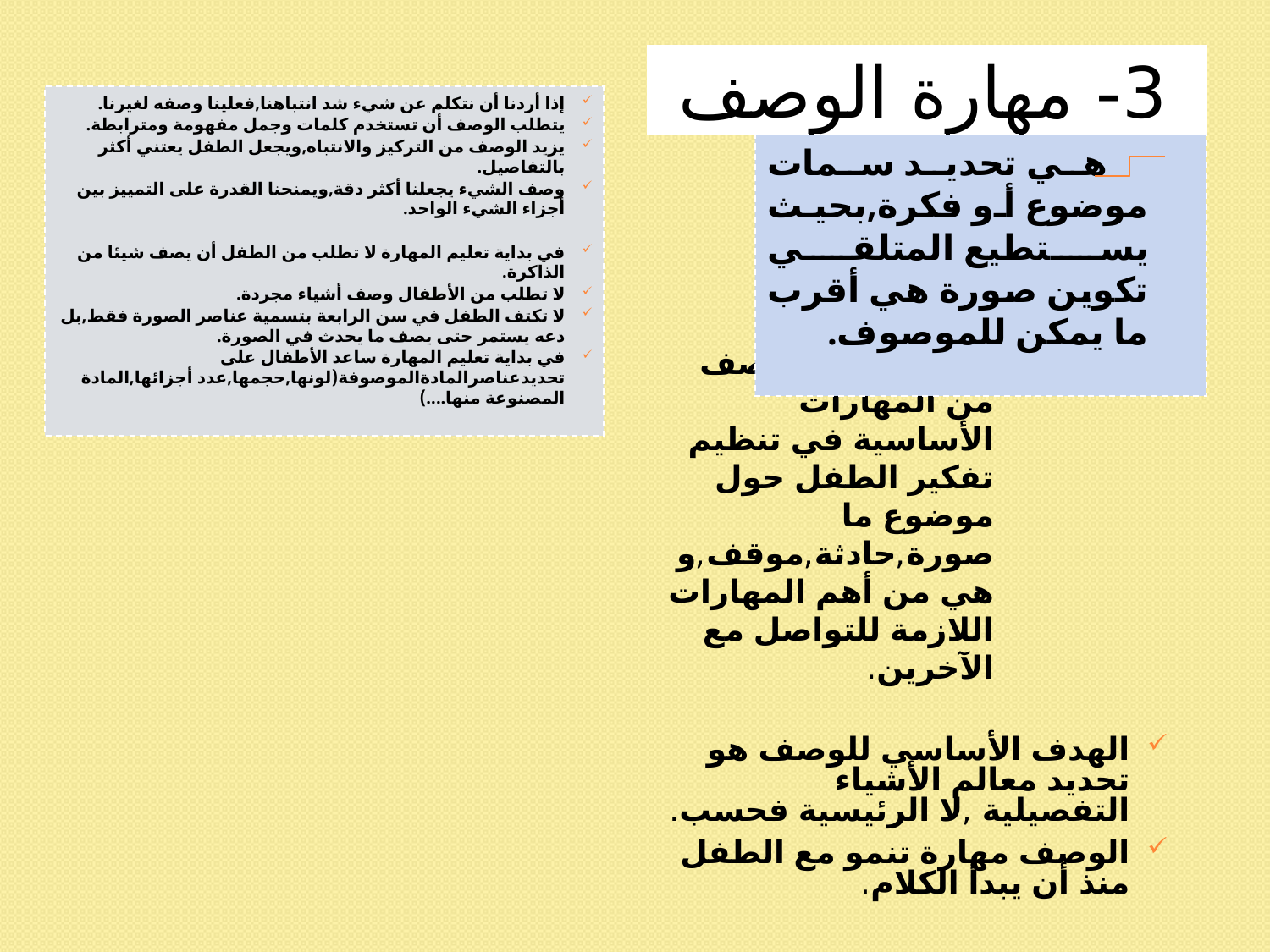

3- مهارة الوصف
إذا أردنا أن نتكلم عن شيء شد انتباهنا,فعلينا وصفه لغيرنا.
يتطلب الوصف أن تستخدم كلمات وجمل مفهومة ومترابطة.
يزيد الوصف من التركيز والانتباه,ويجعل الطفل يعتني أكثر بالتفاصيل.
وصف الشيء يجعلنا أكثر دقة,ويمنحنا القدرة على التمييز بين أجزاء الشيء الواحد.

في بداية تعليم المهارة لا تطلب من الطفل أن يصف شيئا من الذاكرة.
لا تطلب من الأطفال وصف أشياء مجردة.
لا تكتف الطفل في سن الرابعة بتسمية عناصر الصورة فقط,بل دعه يستمر حتى يصف ما يحدث في الصورة.
في بداية تعليم المهارة ساعد الأطفال على تحديدعناصرالمادةالموصوفة(لونها,حجمها,عدد أجزائها,المادة المصنوعة منها....)

        هي تحديد سمات موضوع أو فكرة,بحيث يستطيع المتلقي تكوين صورة هي أقرب ما يمكن للموصوف.

تعتبر مهارة الوصف من المهارات الأساسية في تنظيم تفكير الطفل حول موضوع ما صورة,حادثة,موقف,وهي من أهم المهارات اللازمة للتواصل مع الآخرين.

الهدف الأساسي للوصف هو تحديد معالم الأشياء التفصيلية ,لا الرئيسية فحسب.
الوصف مهارة تنمو مع الطفل منذ أن يبدأ الكلام.